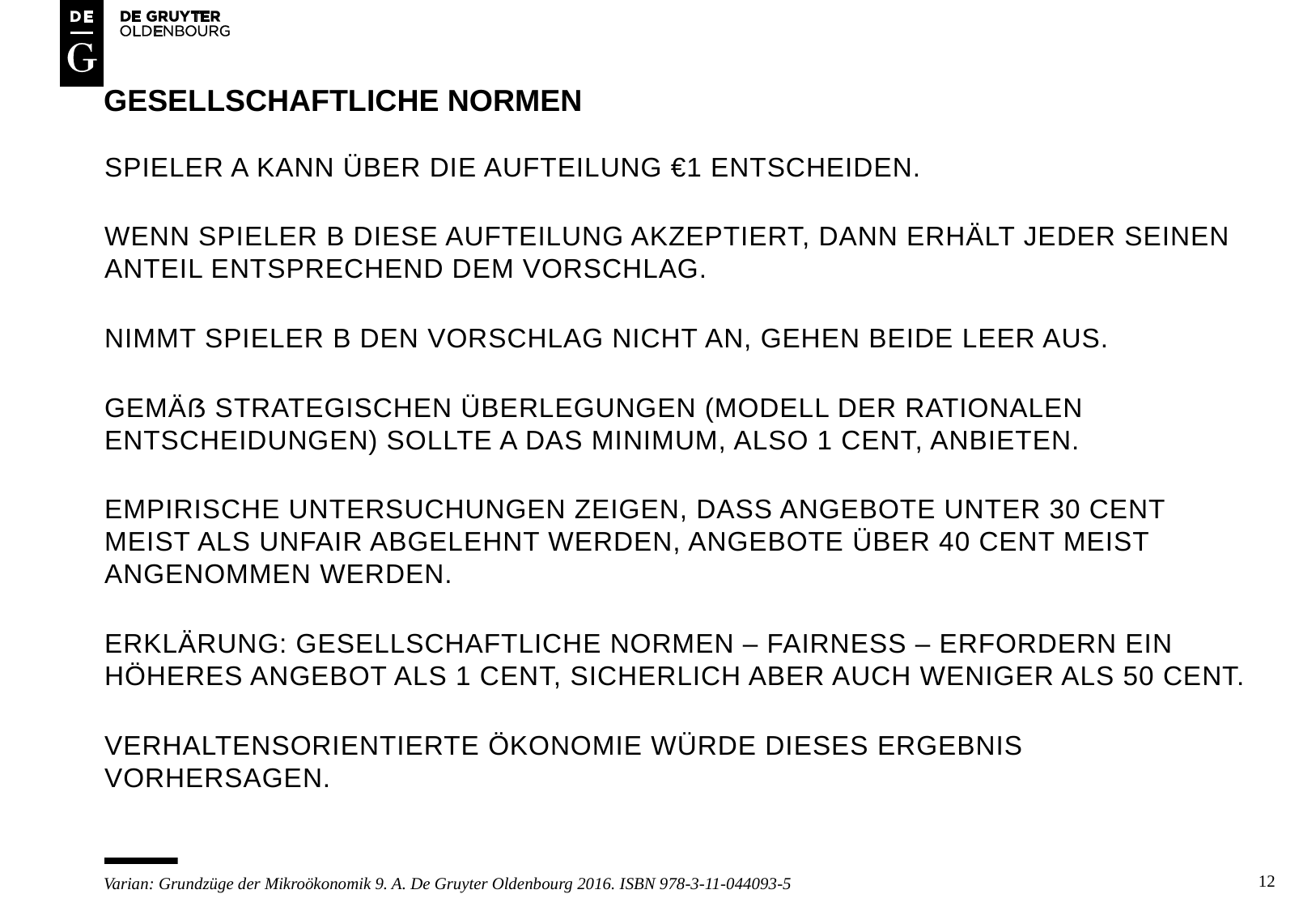

# GESELLSCHAFTLICHE NORMEN
SPIELER A KANN ÜBER DIE Aufteilung €1 entscheiden.
Wenn spieler b diese aufteilung akzeptiert, dann erhält jeder seinen anteil entsprechend dem vorschlag.
Nimmt spieler b den vorschlag nicht an, gehen beide leer aus.
Gemäß StrategischeN überlegungen (modell der rationalen entscheidungen) sollte A das minimum, also 1 Cent, anbieten.
Empirische untersuchungen zeigen, dass angebote unter 30 Cent meist als unfair abgelehnt werden, angebote über 40 Cent meist angenommen werden.
Erklärung: gesellschaftliche normen – fairness – erfordern ein höheres angebot als 1 cent, sicherlich aber auch weniger als 50 cent.
Verhaltensorientierte ökonomie würde dieses ergebnis vorhersagen.
12
Varian: Grundzüge der Mikroökonomik 9. A. De Gruyter Oldenbourg 2016. ISBN 978-3-11-044093-5